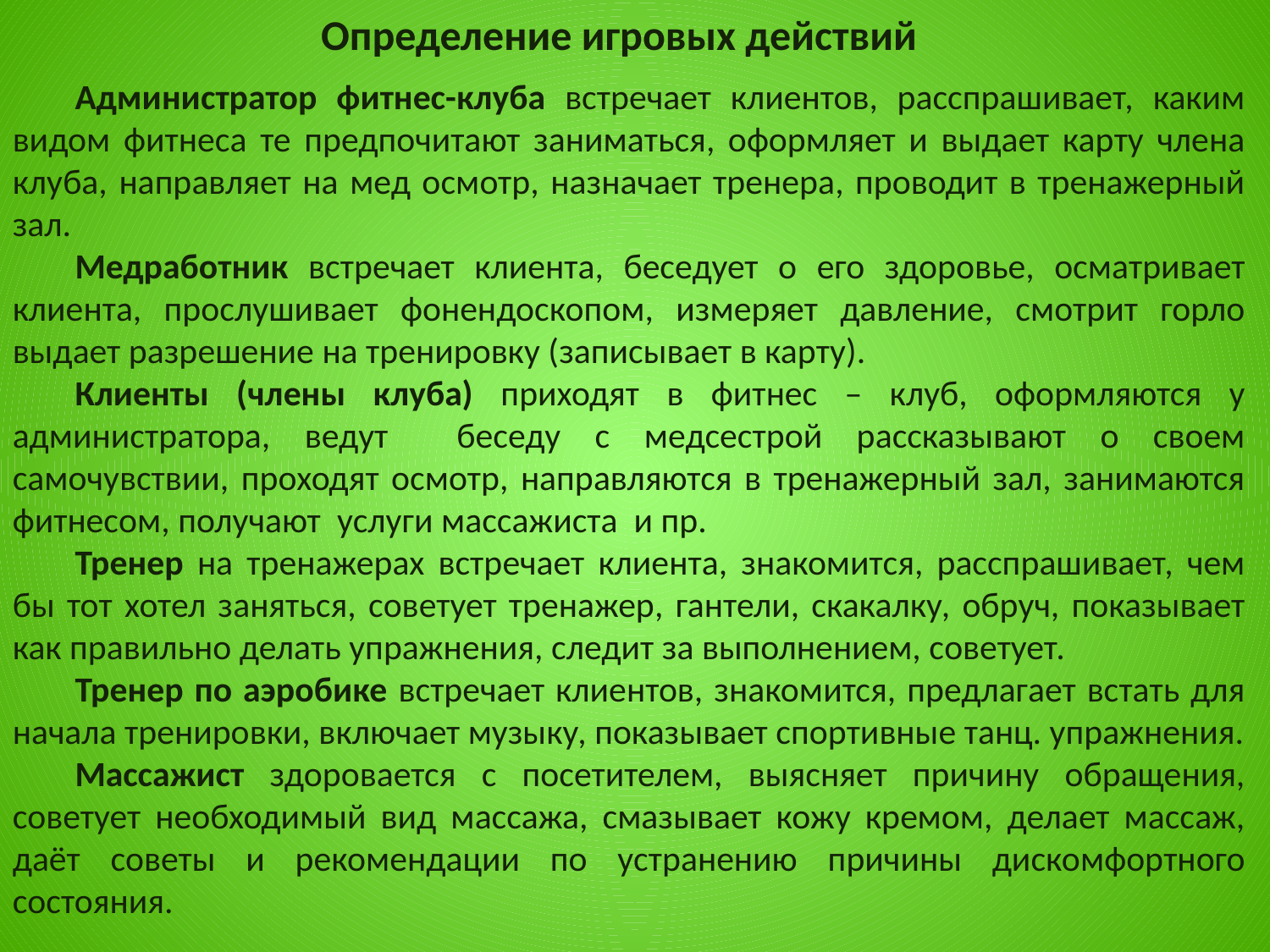

Определение игровых действий
Администратор фитнес-клуба встречает клиентов, расспрашивает, каким видом фитнеса те предпочитают заниматься, оформляет и выдает карту члена клуба, направляет на мед осмотр, назначает тренера, проводит в тренажерный зал.
Медработник встречает клиента, беседует о его здоровье, осматривает клиента, прослушивает фонендоскопом, измеряет давление, смотрит горло выдает разрешение на тренировку (записывает в карту).
Клиенты (члены клуба) приходят в фитнес – клуб, оформляются у администратора, ведут  беседу с медсестрой рассказывают о своем самочувствии, проходят осмотр, направляются в тренажерный зал, занимаются фитнесом, получают  услуги массажиста  и пр.
Тренер на тренажерах встречает клиента, знакомится, расспрашивает, чем бы тот хотел заняться, советует тренажер, гантели, скакалку, обруч, показывает как правильно делать упражнения, следит за выполнением, советует.
Тренер по аэробике встречает клиентов, знакомится, предлагает встать для начала тренировки, включает музыку, показывает спортивные танц. упражнения.
Массажист здоровается с посетителем, выясняет причину обращения, советует необходимый вид массажа, смазывает кожу кремом, делает массаж, даёт советы и рекомендации по устранению причины дискомфортного состояния.